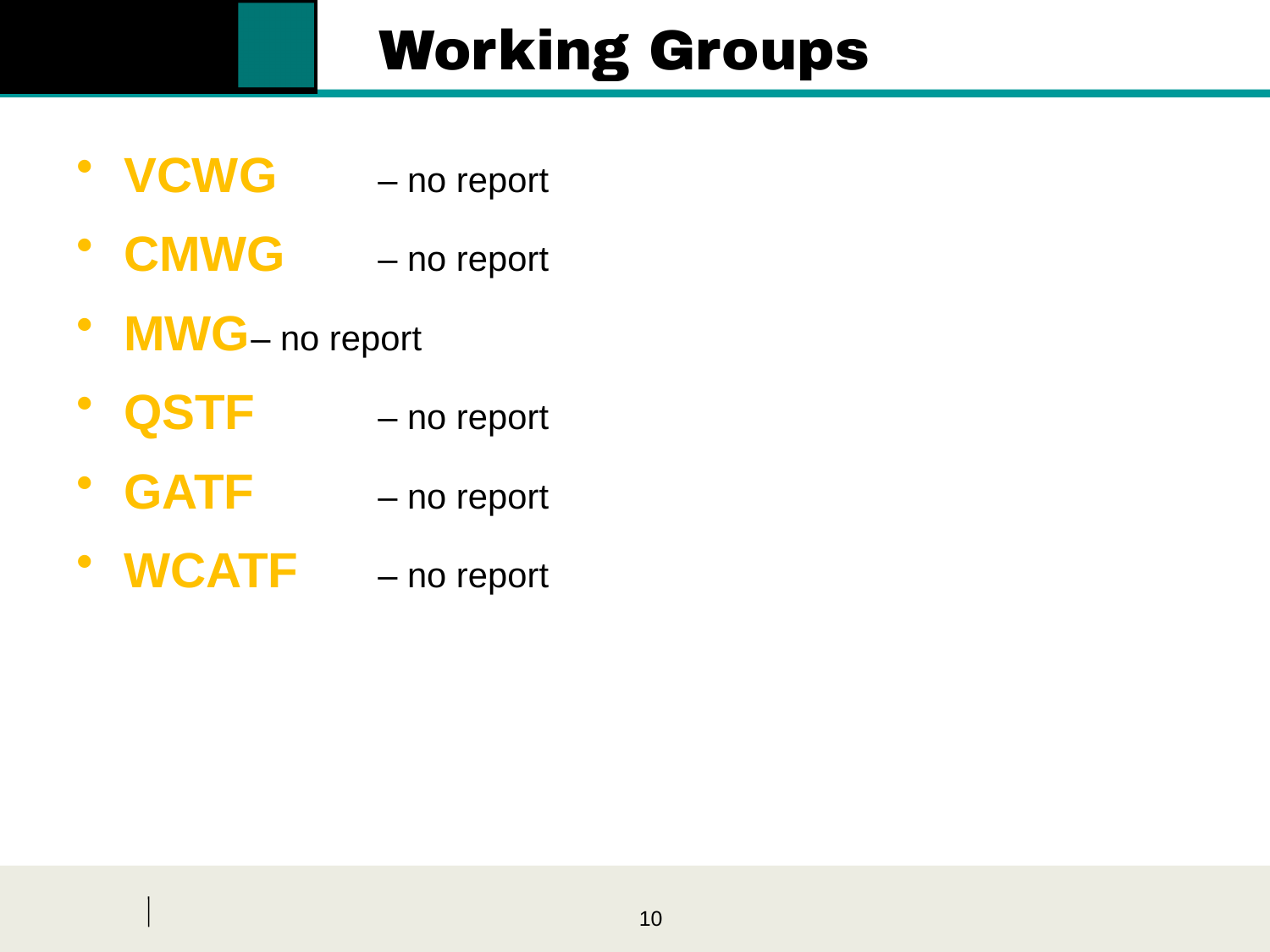

# Working Groups
VCWG	– no report
CMWG	– no report
MWG	– no report
QSTF	– no report
GATF	– no report
WCATF	– no report